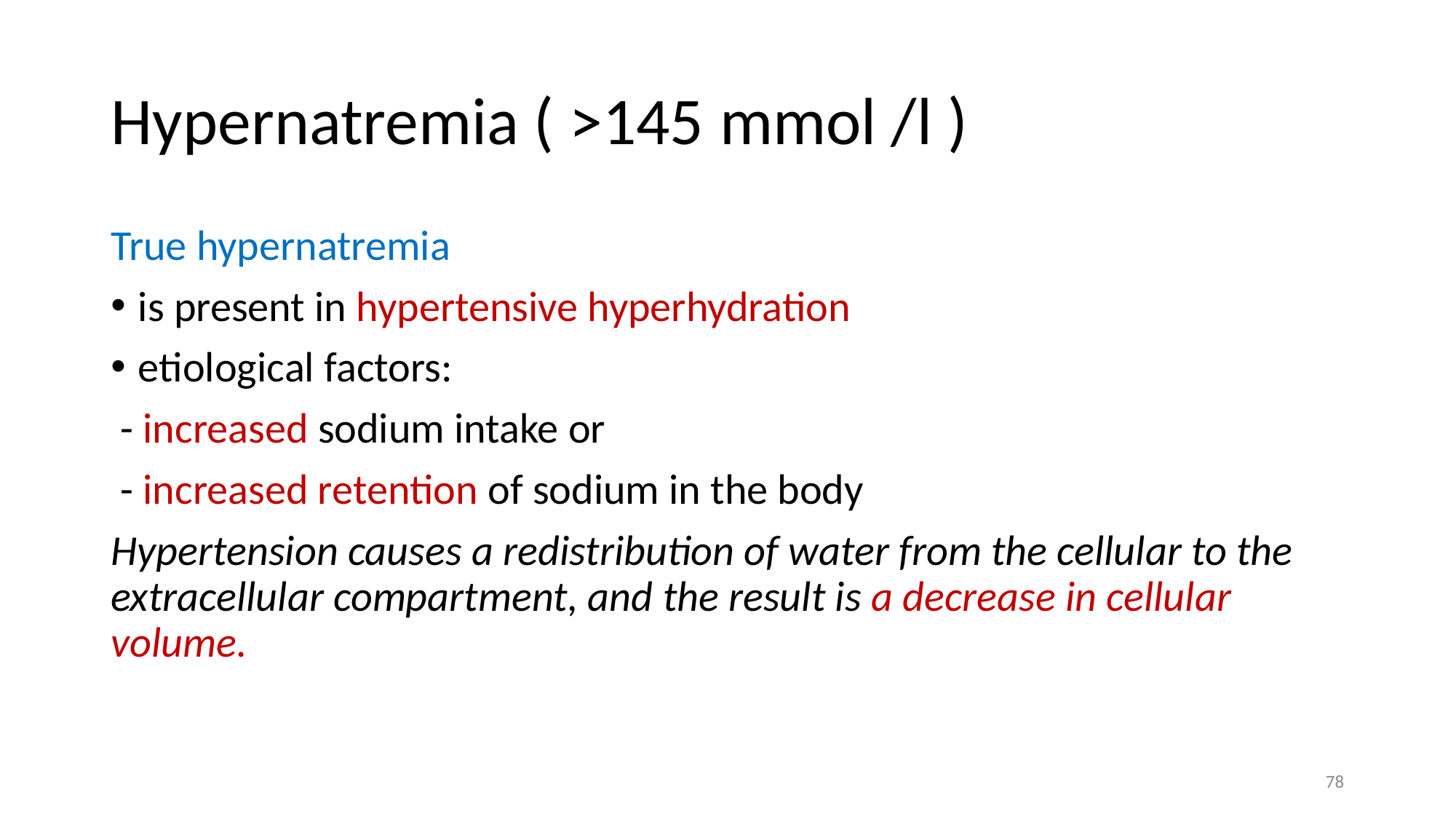

# Hypernatremia ( >145 mmol /l )
True hypernatremia
is present in hypertensive hyperhydration
etiological factors:
 - increased sodium intake or
 - increased retention of sodium in the body
Hypertension causes a redistribution of water from the cellular to the extracellular compartment, and the result is a decrease in cellular volume.
78